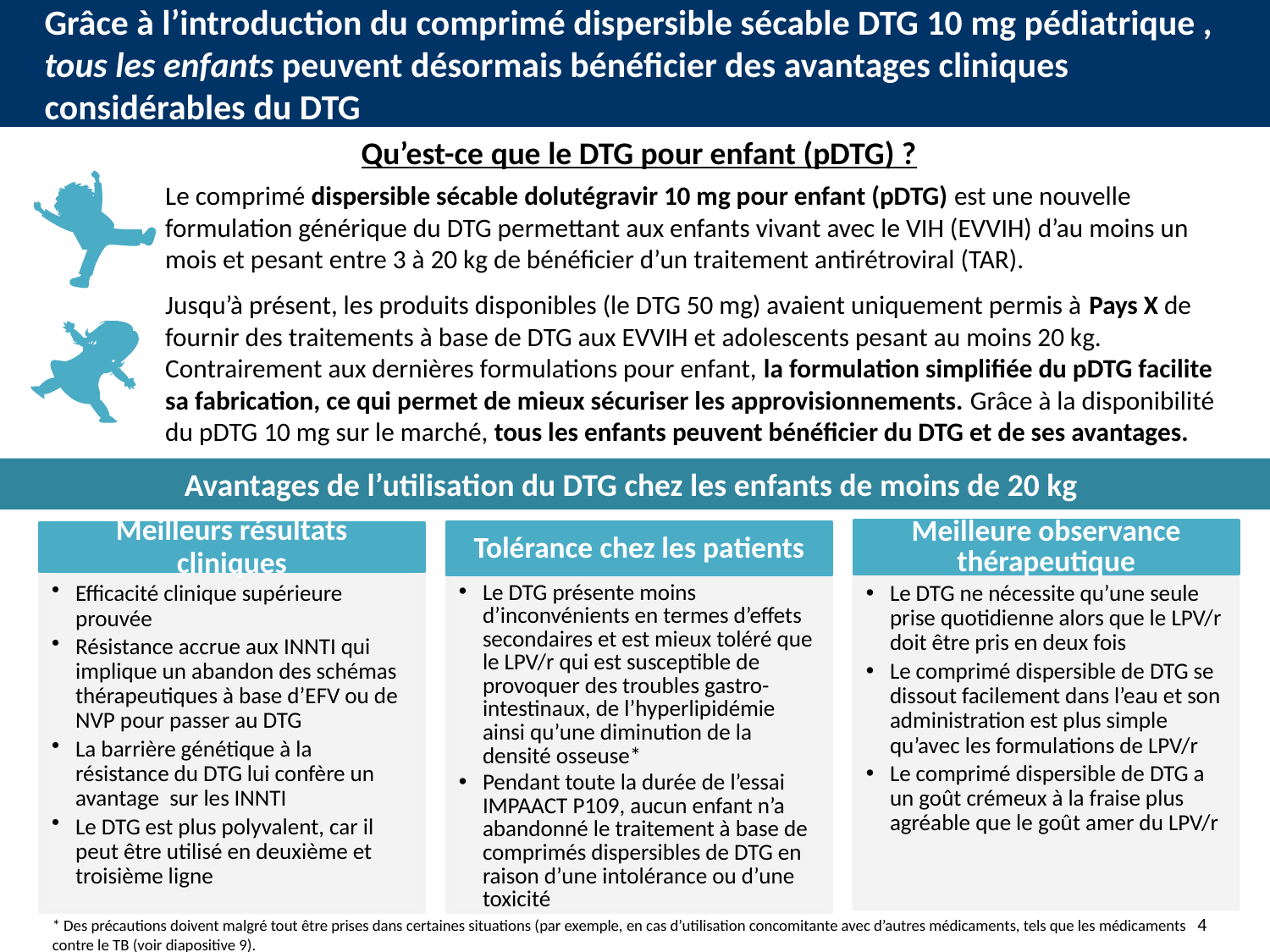

# Grâce à l’introduction du comprimé dispersible sécable DTG 10 mg pédiatrique , tous les enfants peuvent désormais bénéficier des avantages cliniques considérables du DTG
Qu’est-ce que le DTG pour enfant (pDTG) ?
Le comprimé dispersible sécable dolutégravir 10 mg pour enfant (pDTG) est une nouvelle formulation générique du DTG permettant aux enfants vivant avec le VIH (EVVIH) d’au moins un mois et pesant entre 3 à 20 kg de bénéficier d’un traitement antirétroviral (TAR).
Jusqu’à présent, les produits disponibles (le DTG 50 mg) avaient uniquement permis à Pays X de fournir des traitements à base de DTG aux EVVIH et adolescents pesant au moins 20 kg. Contrairement aux dernières formulations pour enfant, la formulation simplifiée du pDTG facilite sa fabrication, ce qui permet de mieux sécuriser les approvisionnements. Grâce à la disponibilité du pDTG 10 mg sur le marché, tous les enfants peuvent bénéficier du DTG et de ses avantages.

Avantages de l’utilisation du DTG chez les enfants de moins de 20 kg
Meilleure observance thérapeutique
Tolérance chez les patients
Meilleurs résultats cliniques
Le DTG présente moins d’inconvénients en termes d’effets secondaires et est mieux toléré que le LPV/r qui est susceptible de provoquer des troubles gastro-intestinaux, de l’hyperlipidémie ainsi qu’une diminution de la densité osseuse*
Pendant toute la durée de l’essai IMPAACT P109, aucun enfant n’a abandonné le traitement à base de comprimés dispersibles de DTG en raison d’une intolérance ou d’une toxicité
Le DTG ne nécessite qu’une seule prise quotidienne alors que le LPV/r doit être pris en deux fois
Le comprimé dispersible de DTG se dissout facilement dans l’eau et son administration est plus simple qu’avec les formulations de LPV/r
Le comprimé dispersible de DTG a un goût crémeux à la fraise plus agréable que le goût amer du LPV/r
Efficacité clinique supérieure prouvée
Résistance accrue aux INNTI qui implique un abandon des schémas thérapeutiques à base d’EFV ou de NVP pour passer au DTG
La barrière génétique à la résistance du DTG lui confère un avantage  sur les INNTI
Le DTG est plus polyvalent, car il peut être utilisé en deuxième et troisième ligne

* Des précautions doivent malgré tout être prises dans certaines situations (par exemple, en cas d’utilisation concomitante avec d’autres médicaments, tels que les médicaments contre le TB (voir diapositive 9).